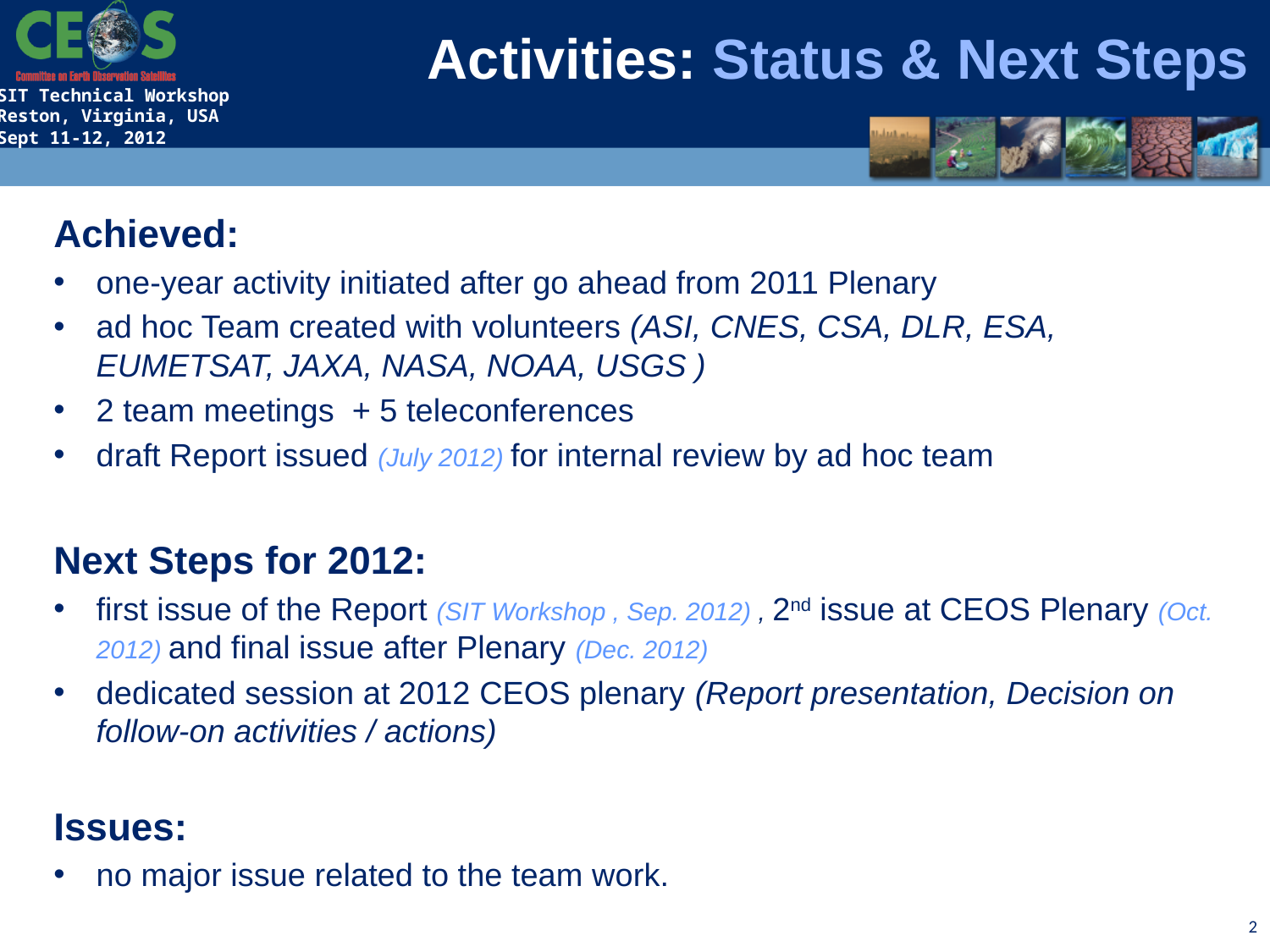

Activities: Status & Next Steps
Achieved:
one-year activity initiated after go ahead from 2011 Plenary
ad hoc Team created with volunteers (ASI, CNES, CSA, DLR, ESA, EUMETSAT, JAXA, NASA, NOAA, USGS )
2 team meetings  + 5 teleconferences
draft Report issued (July 2012) for internal review by ad hoc team

Next Steps for 2012:
first issue of the Report (SIT Workshop , Sep. 2012) , 2nd issue at CEOS Plenary (Oct. 2012) and final issue after Plenary (Dec. 2012)
dedicated session at 2012 CEOS plenary (Report presentation, Decision on follow-on activities / actions)

Issues:
no major issue related to the team work.
2